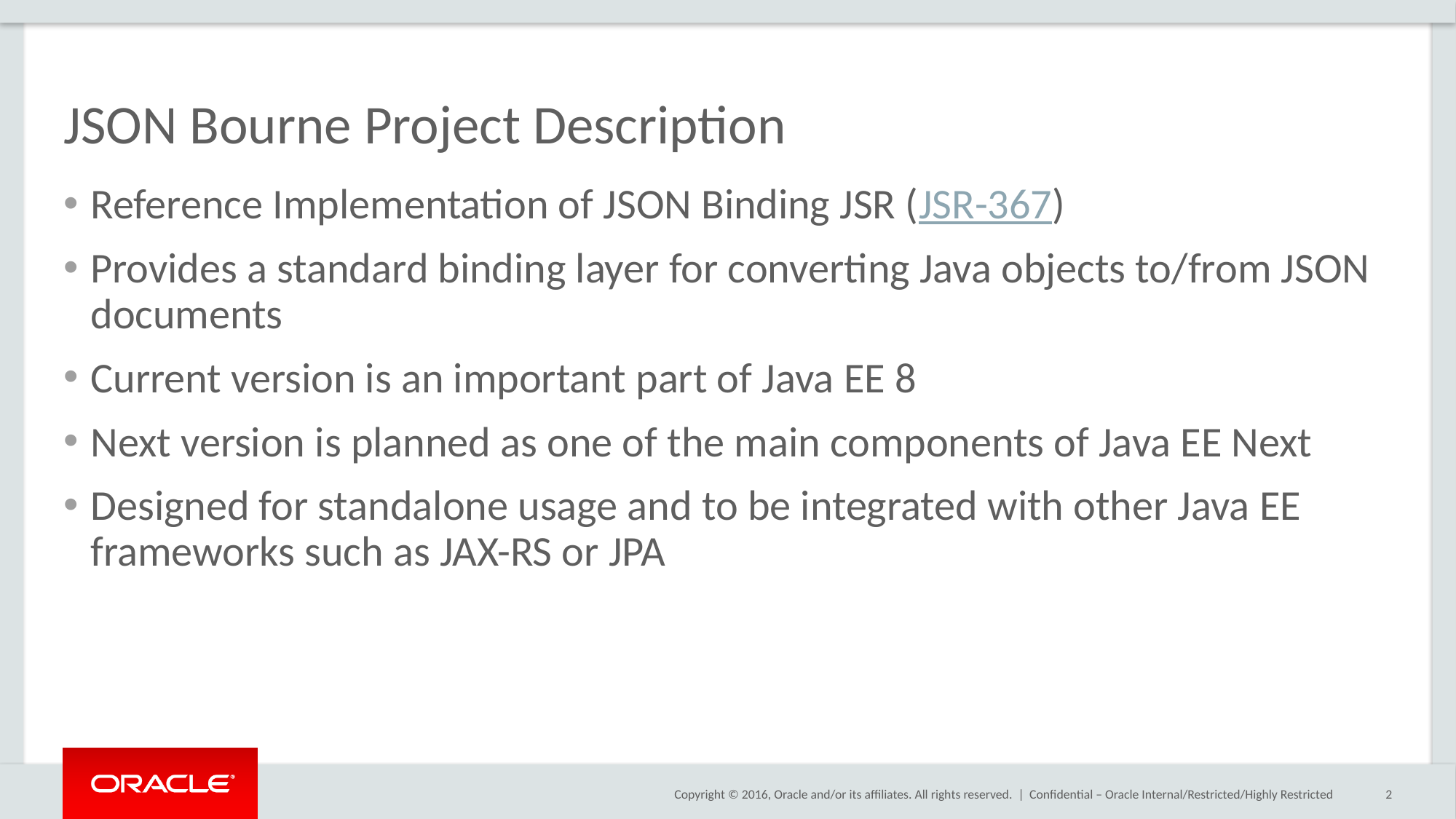

# JSON Bourne Project Description
Reference Implementation of JSON Binding JSR (JSR-367)
Provides a standard binding layer for converting Java objects to/from JSON documents
Current version is an important part of Java EE 8
Next version is planned as one of the main components of Java EE Next
Designed for standalone usage and to be integrated with other Java EE frameworks such as JAX-RS or JPA

Confidential – Oracle Internal/Restricted/Highly Restricted
2